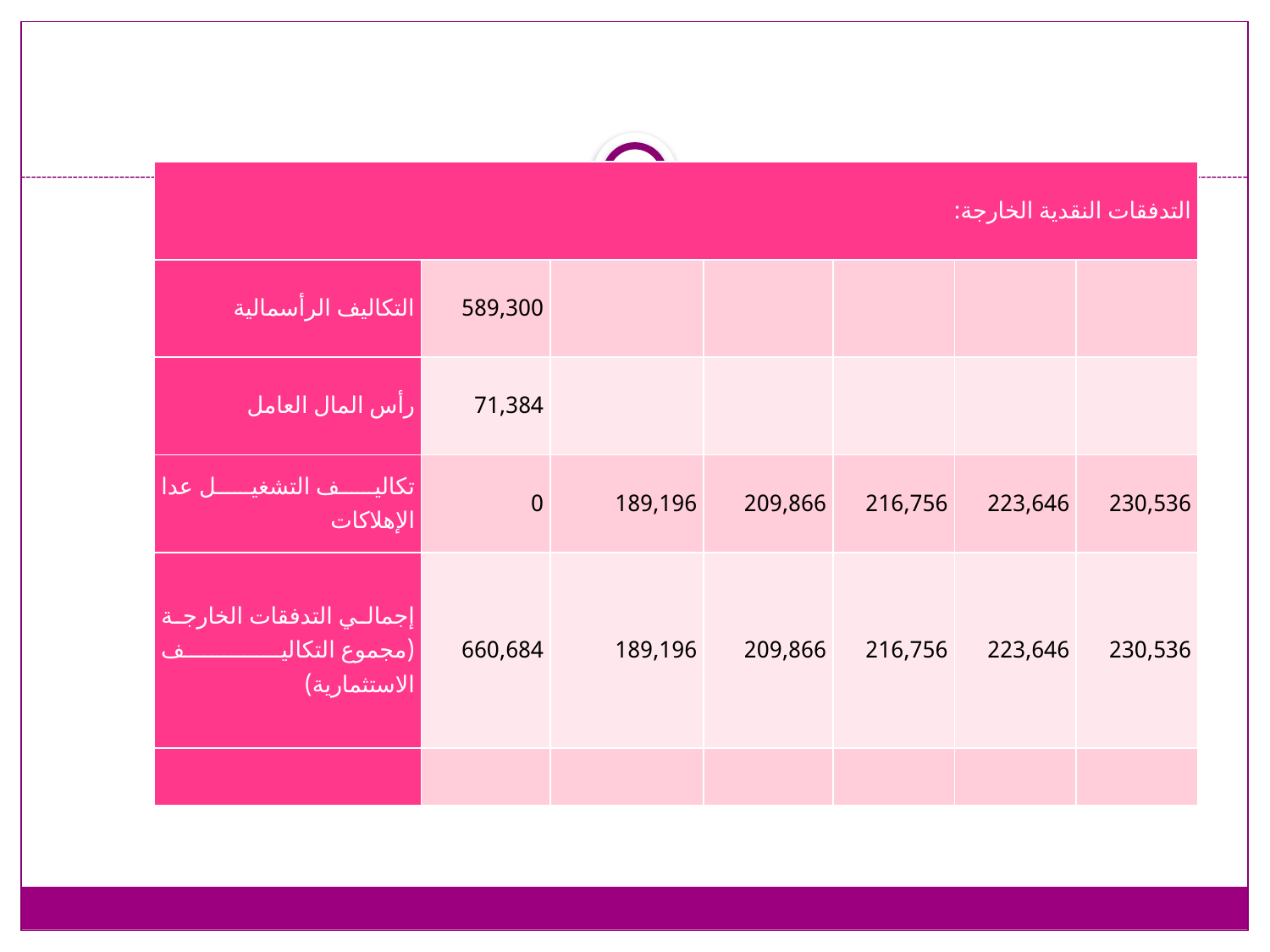

| التدفقات النقدية الخارجة: |  |  |  |  |  |  |
| --- | --- | --- | --- | --- | --- | --- |
| التكاليف الرأسمالية | 589,300 |  |  |  |  |  |
| رأس المال العامل | 71,384 |  |  |  |  |  |
| تكاليف التشغيل عدا الإهلاكات | 0 | 189,196 | 209,866 | 216,756 | 223,646 | 230,536 |
| إجمالي التدفقات الخارجة (مجموع التكاليف الاستثمارية) | 660,684 | 189,196 | 209,866 | 216,756 | 223,646 | 230,536 |
|  |  |  |  |  |  |  |